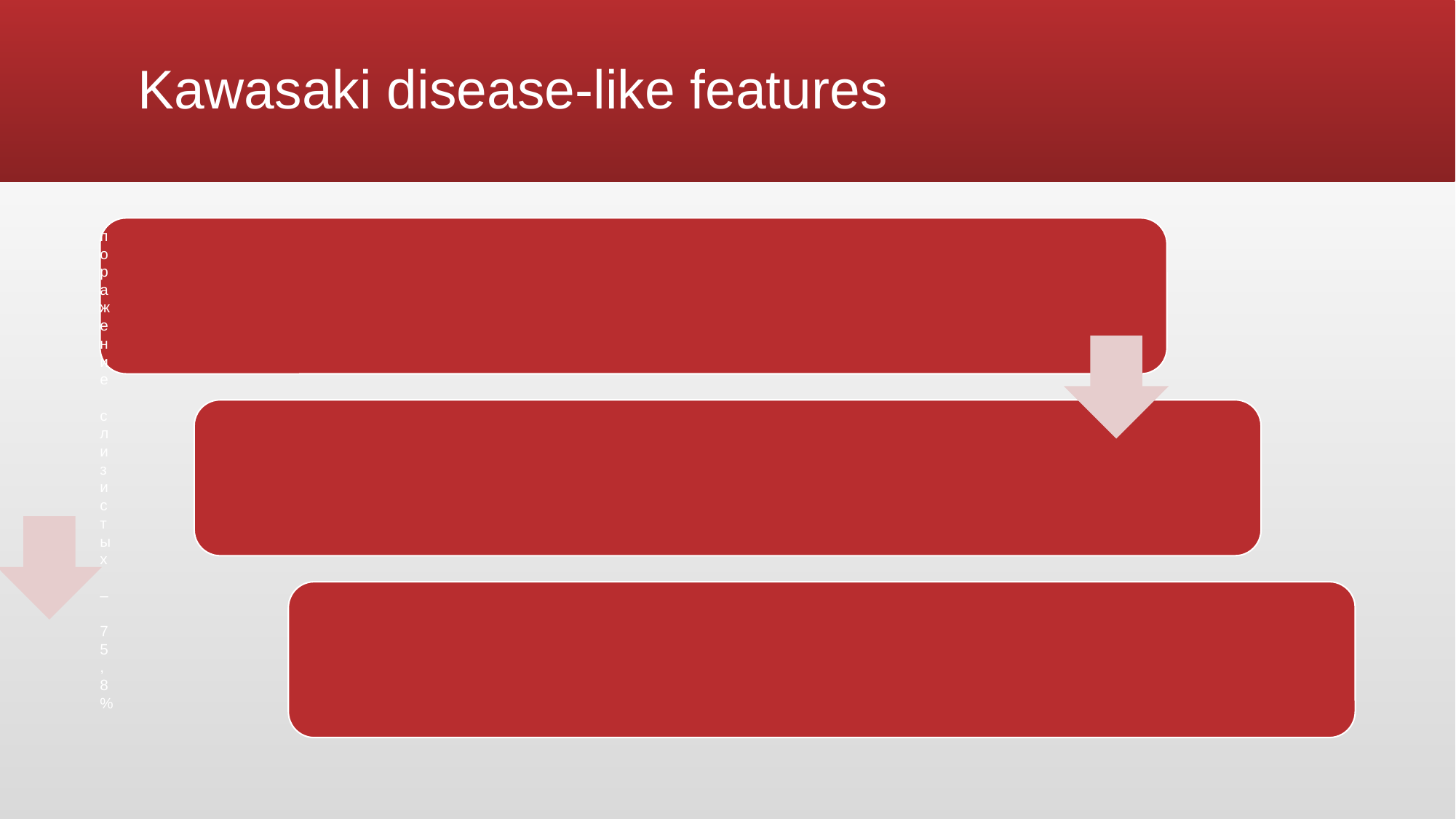

# Kawasaki disease-like features
поражение слизистых – 75,8%